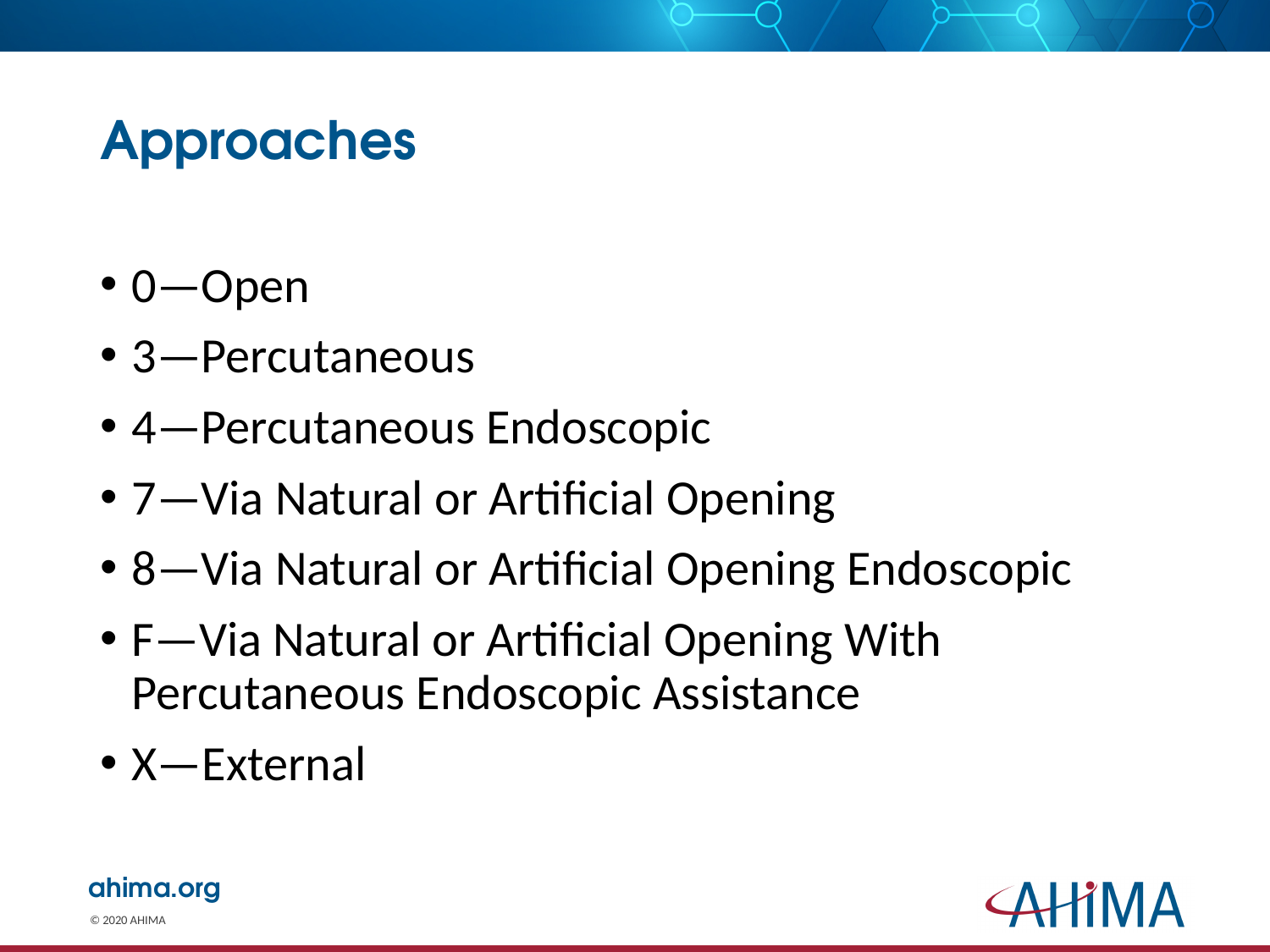

# Approaches
0—Open
3—Percutaneous
4—Percutaneous Endoscopic
7—Via Natural or Artificial Opening
8—Via Natural or Artificial Opening Endoscopic
F—Via Natural or Artificial Opening With Percutaneous Endoscopic Assistance
X—External